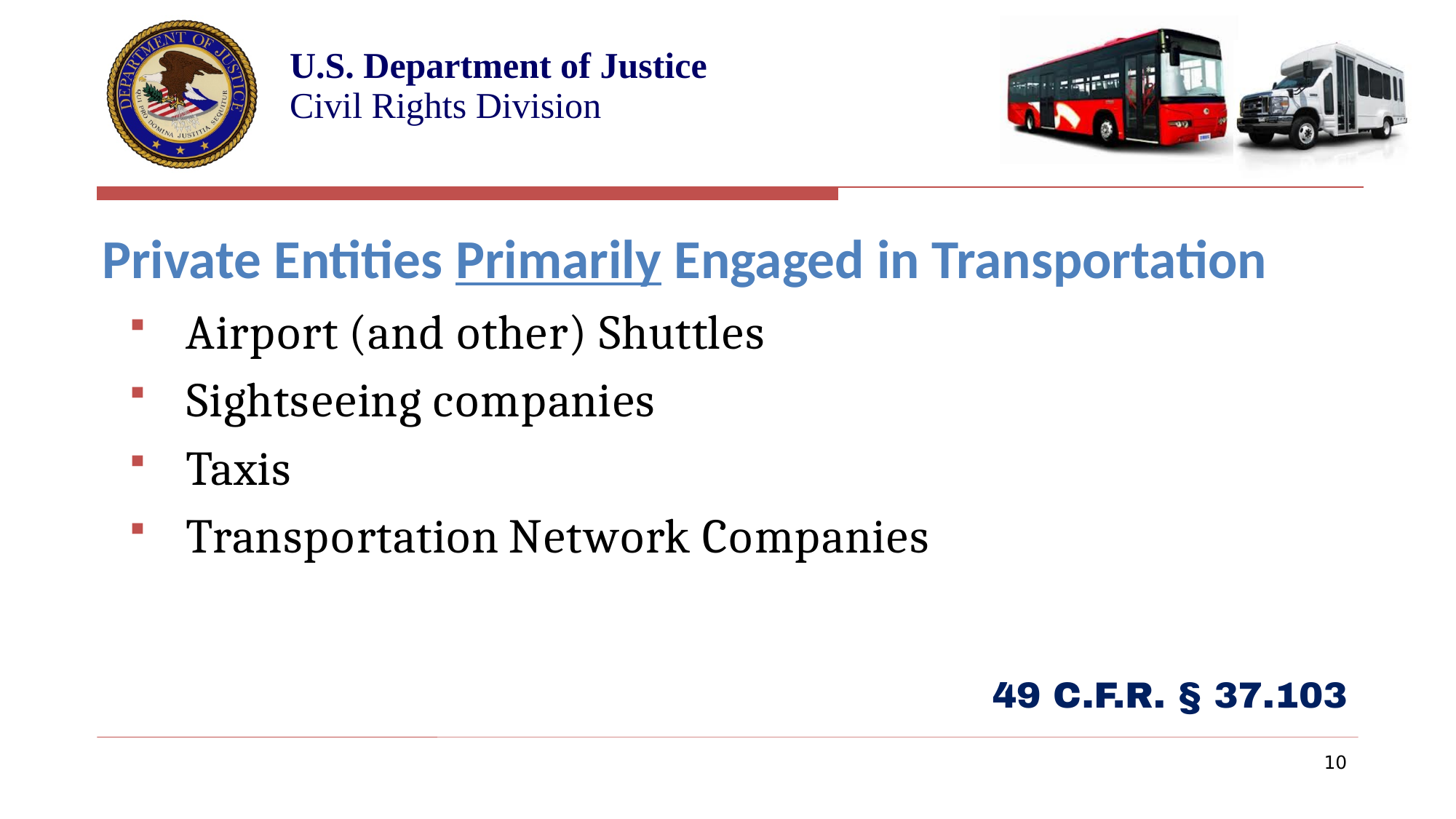

# Private Entities Primarily Engaged in Transportation
Airport (and other) Shuttles
Sightseeing companies
Taxis
Transportation Network Companies

					49 C.F.R. § 37.103
10